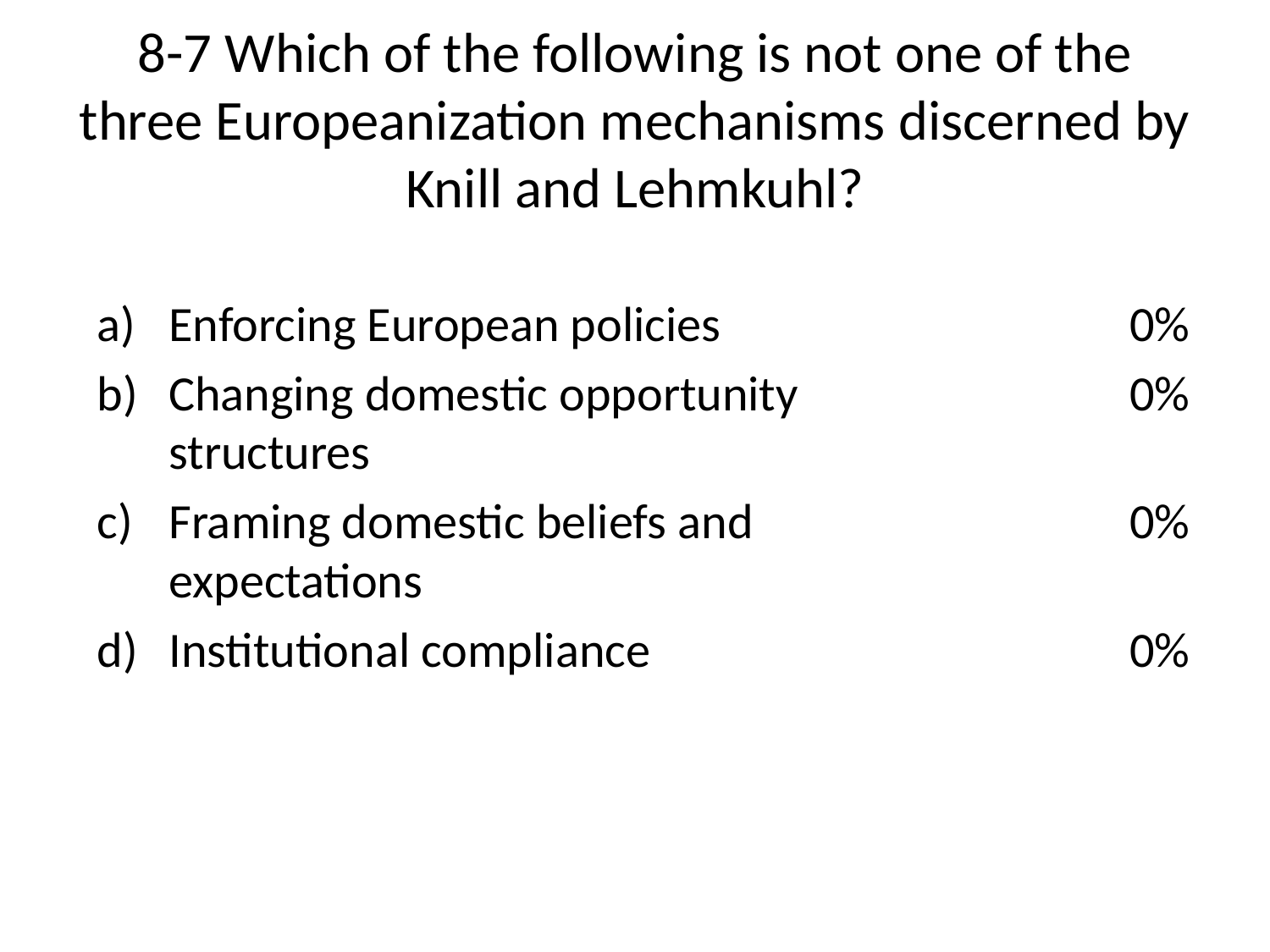

# 8-7 Which of the following is not one of the three Europeanization mechanisms discerned by Knill and Lehmkuhl?
Enforcing European policies
Changing domestic opportunity structures
Framing domestic beliefs and expectations
Institutional compliance
0%
0%
0%
0%